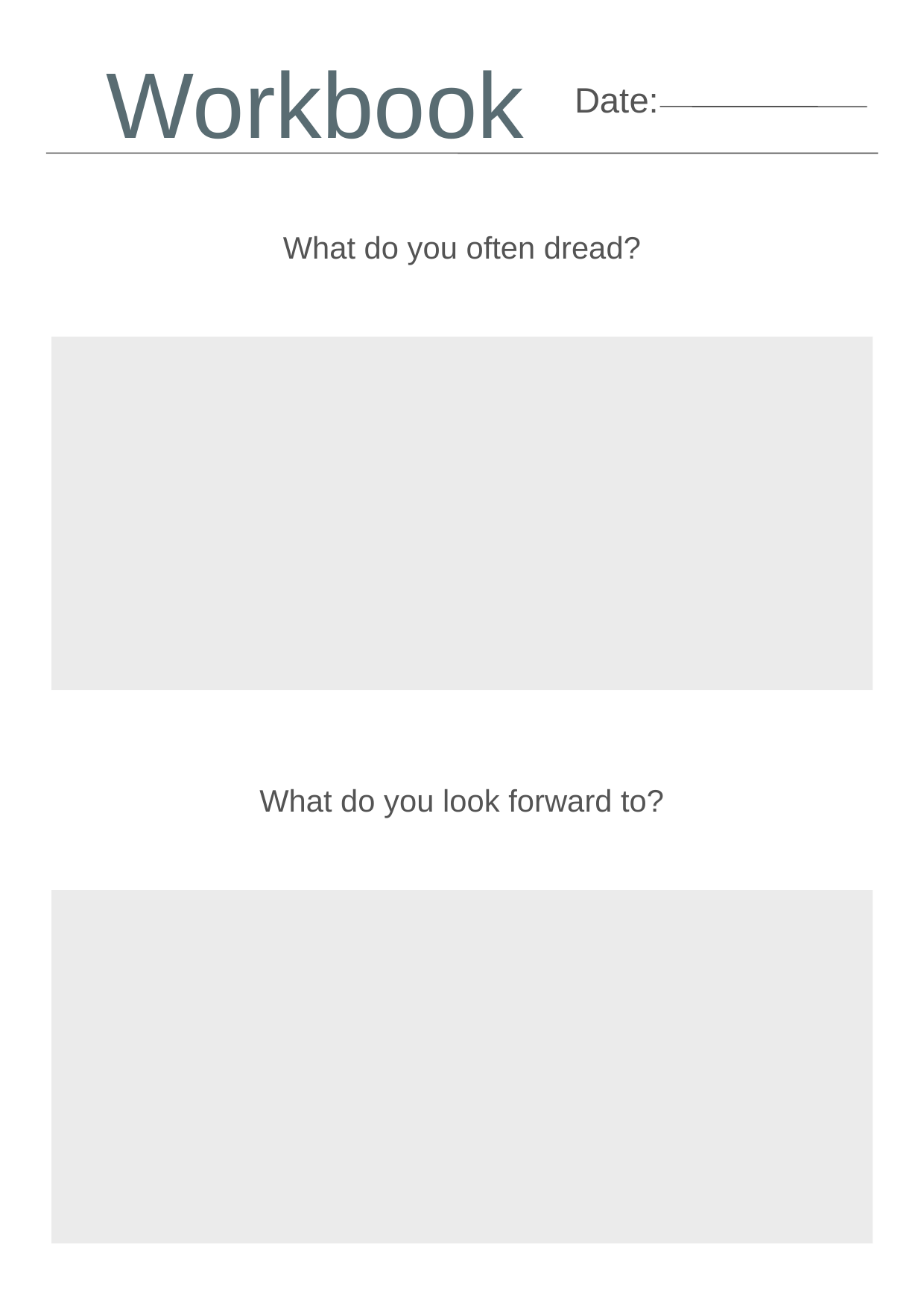

Workbook
Date:

What do you often dread?

What do you look forward to?